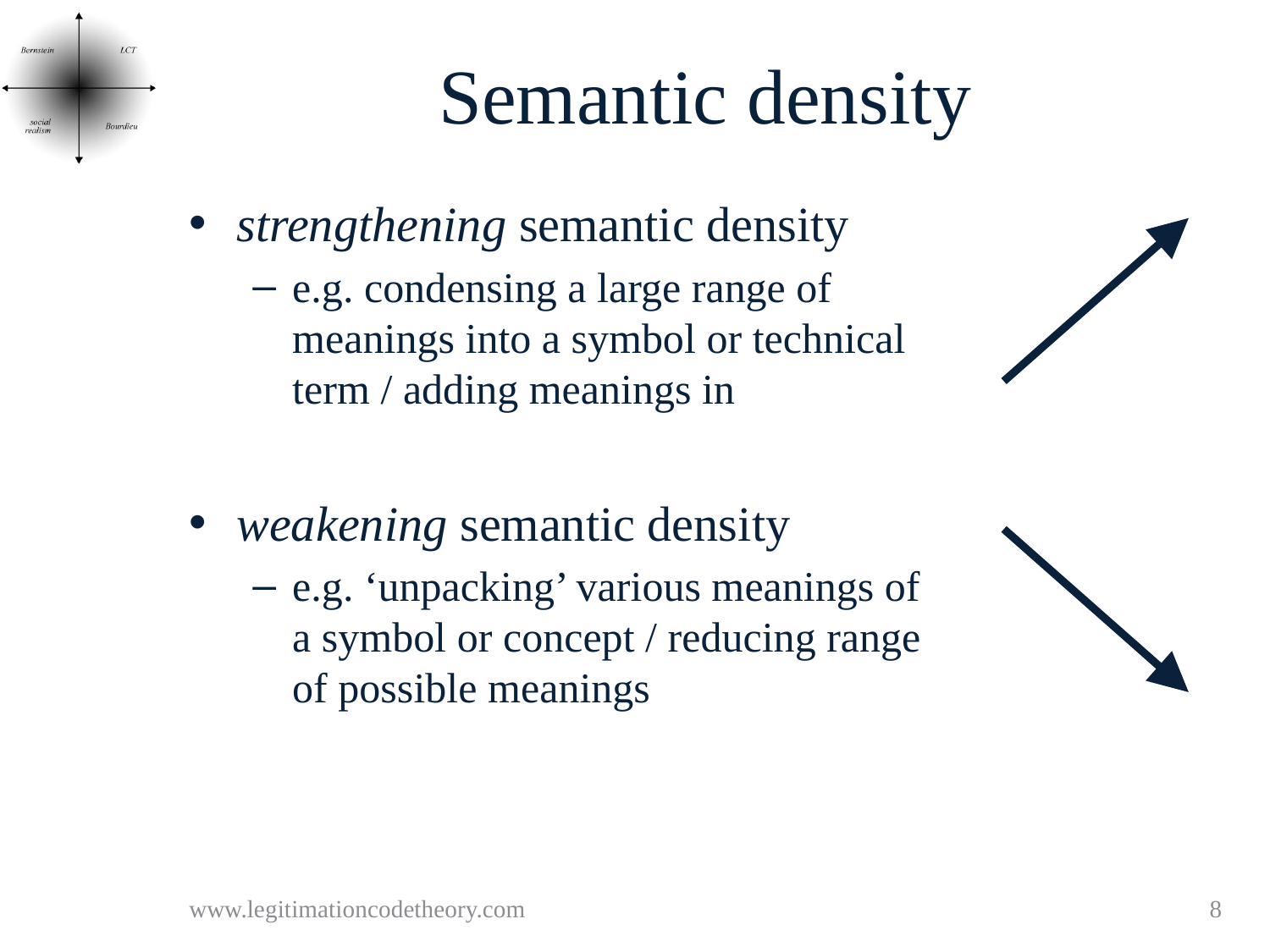

# Semantic density

strengthening semantic density
e.g. condensing a large range of meanings into a symbol or technical term / adding meanings in

weakening semantic density
e.g. ‘unpacking’ various meanings of a symbol or concept / reducing range of possible meanings
www.legitimationcodetheory.com
8